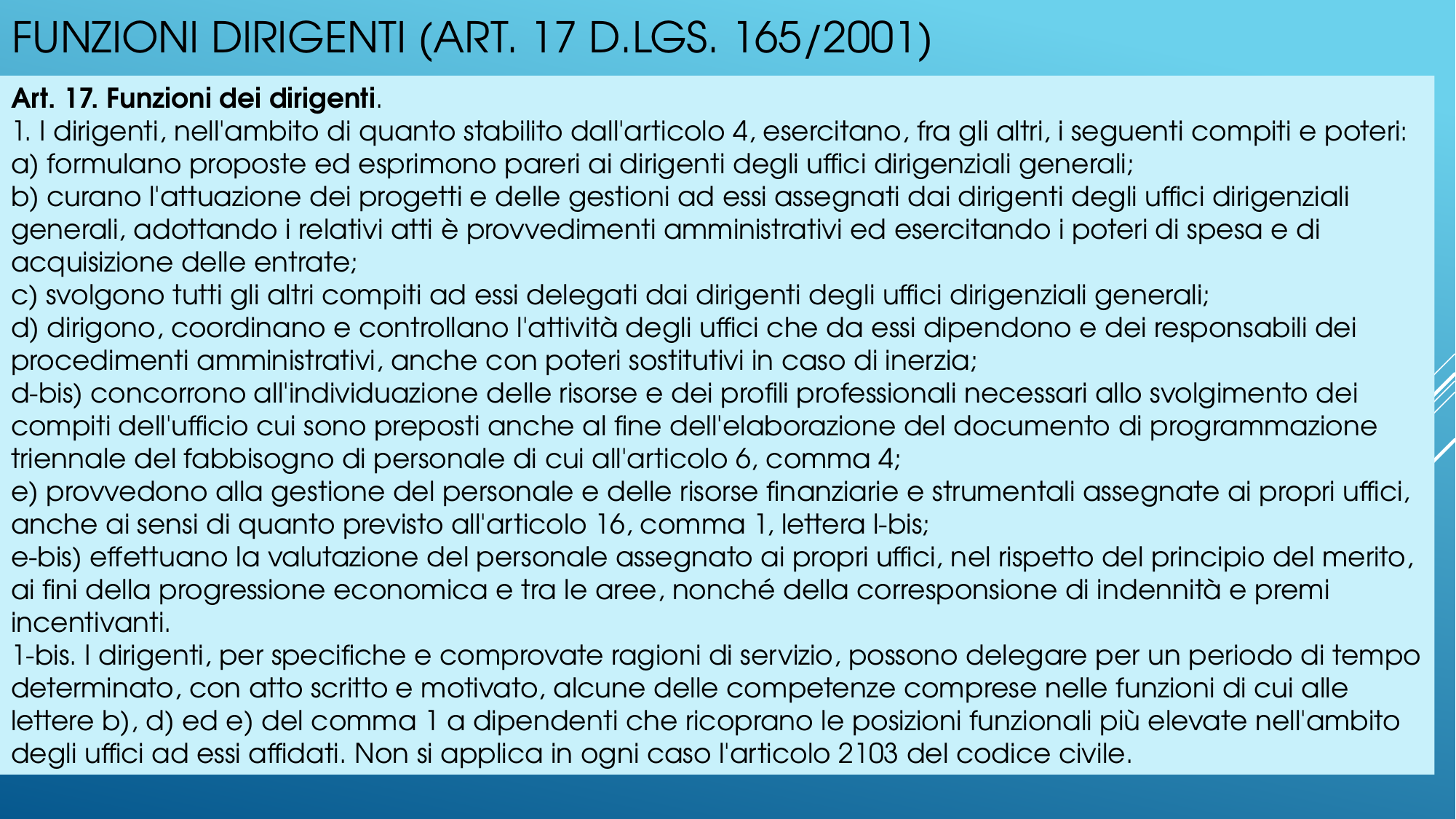

# Funzioni DIRIGENTI (art. 17 d.lgs. 165/2001)
Art. 17. Funzioni dei dirigenti.
1. I dirigenti, nell'ambito di quanto stabilito dall'articolo 4, esercitano, fra gli altri, i seguenti compiti e poteri:
a) formulano proposte ed esprimono pareri ai dirigenti degli uffici dirigenziali generali;
b) curano l'attuazione dei progetti e delle gestioni ad essi assegnati dai dirigenti degli uffici dirigenziali generali, adottando i relativi atti è provvedimenti amministrativi ed esercitando i poteri di spesa e di acquisizione delle entrate;
c) svolgono tutti gli altri compiti ad essi delegati dai dirigenti degli uffici dirigenziali generali;
d) dirigono, coordinano e controllano l'attività degli uffici che da essi dipendono e dei responsabili dei procedimenti amministrativi, anche con poteri sostitutivi in caso di inerzia;
d-bis) concorrono all'individuazione delle risorse e dei profili professionali necessari allo svolgimento dei compiti dell'ufficio cui sono preposti anche al fine dell'elaborazione del documento di programmazione triennale del fabbisogno di personale di cui all'articolo 6, comma 4;
e) provvedono alla gestione del personale e delle risorse finanziarie e strumentali assegnate ai propri uffici, anche ai sensi di quanto previsto all'articolo 16, comma 1, lettera l-bis;
e-bis) effettuano la valutazione del personale assegnato ai propri uffici, nel rispetto del principio del merito, ai fini della progressione economica e tra le aree, nonché della corresponsione di indennità e premi incentivanti.
1-bis. I dirigenti, per specifiche e comprovate ragioni di servizio, possono delegare per un periodo di tempo determinato, con atto scritto e motivato, alcune delle competenze comprese nelle funzioni di cui alle lettere b), d) ed e) del comma 1 a dipendenti che ricoprano le posizioni funzionali più elevate nell'ambito degli uffici ad essi affidati. Non si applica in ogni caso l'articolo 2103 del codice civile.